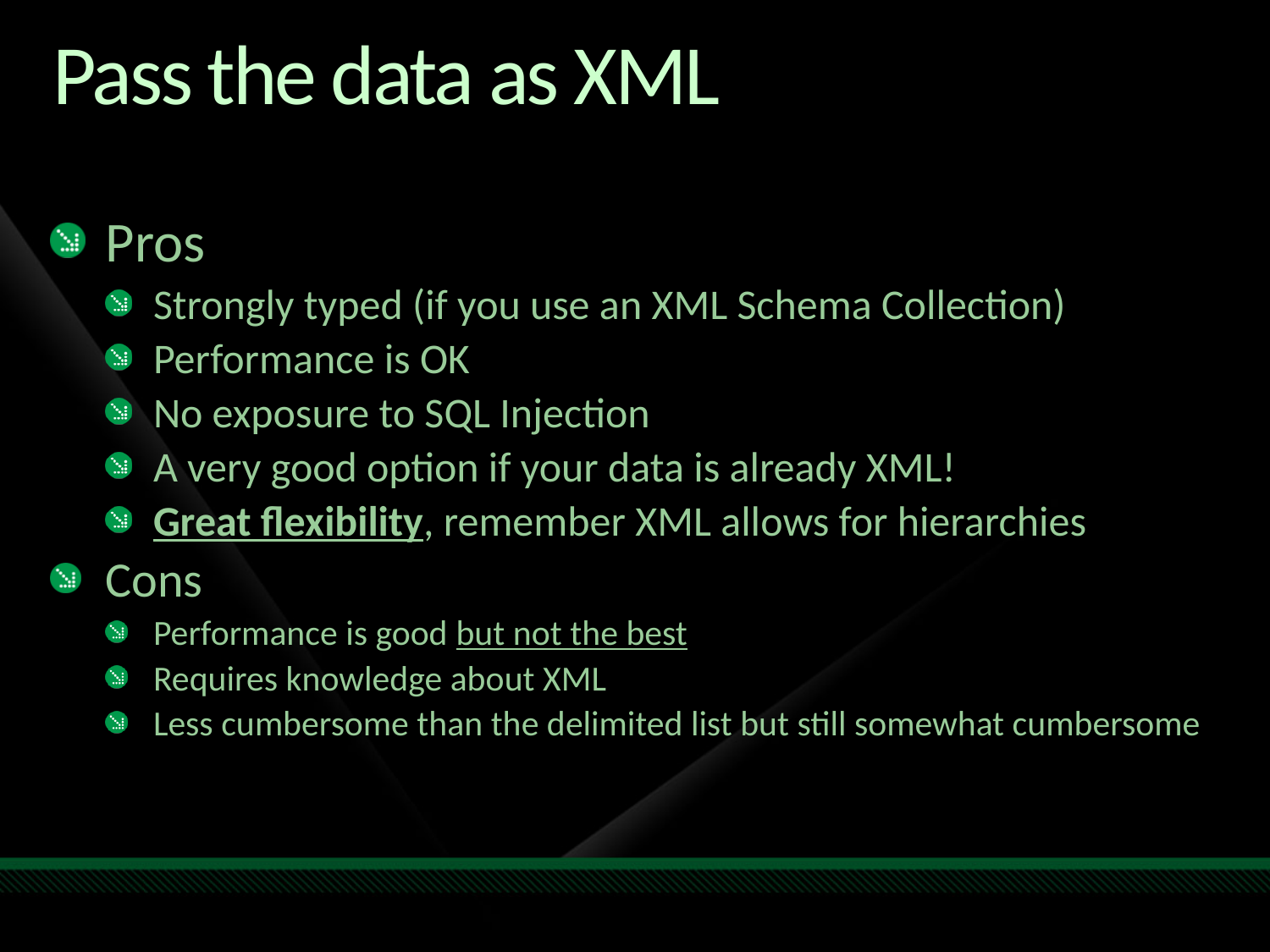

# Pass the data as XML
Pros
Strongly typed (if you use an XML Schema Collection)
Performance is OK
No exposure to SQL Injection
A very good option if your data is already XML!
Great flexibility, remember XML allows for hierarchies
Cons
Performance is good but not the best
Requires knowledge about XML
Less cumbersome than the delimited list but still somewhat cumbersome